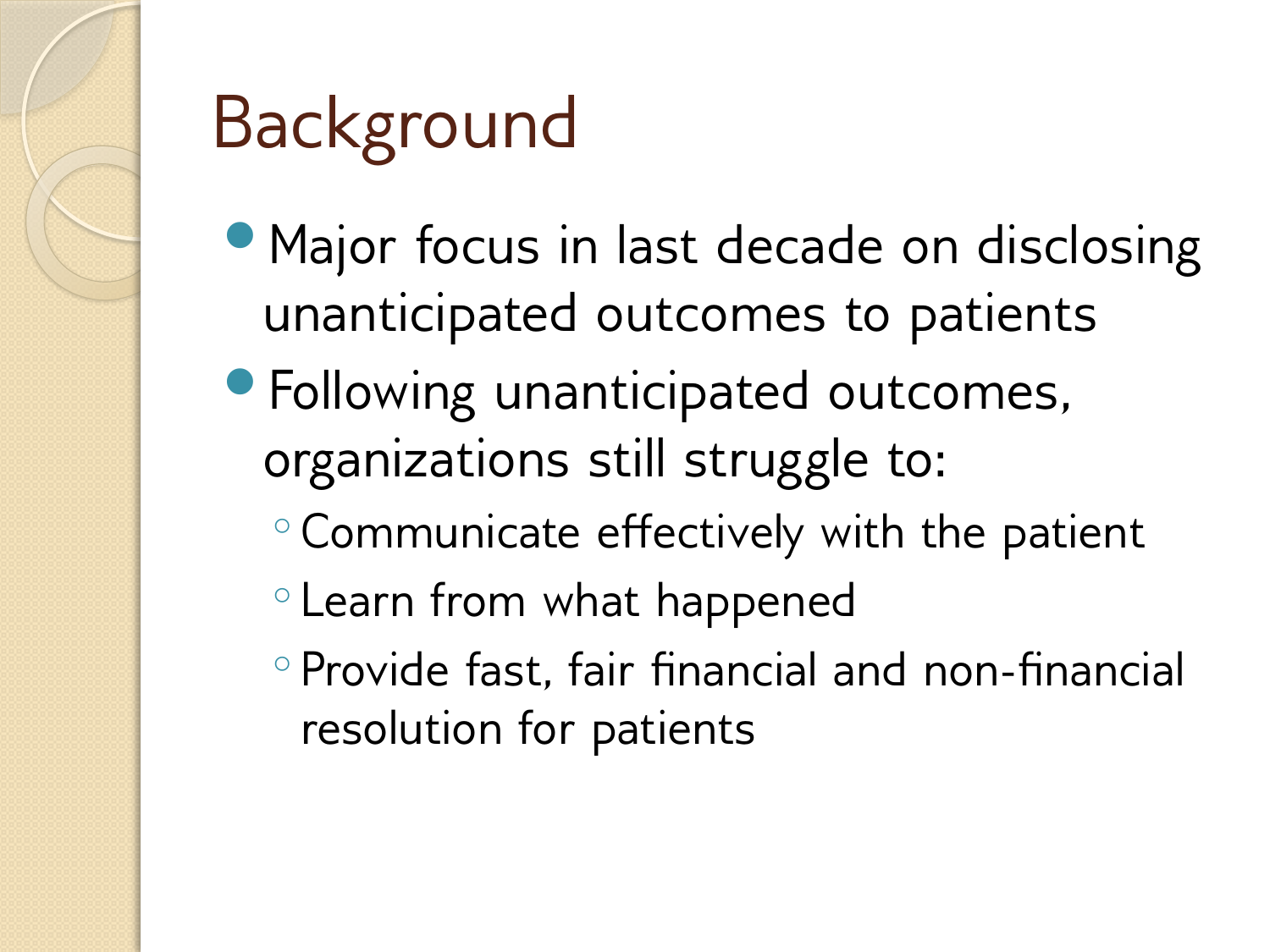

# Background
Major focus in last decade on disclosing unanticipated outcomes to patients
Following unanticipated outcomes, organizations still struggle to:
Communicate effectively with the patient
Learn from what happened
Provide fast, fair financial and non-financial resolution for patients